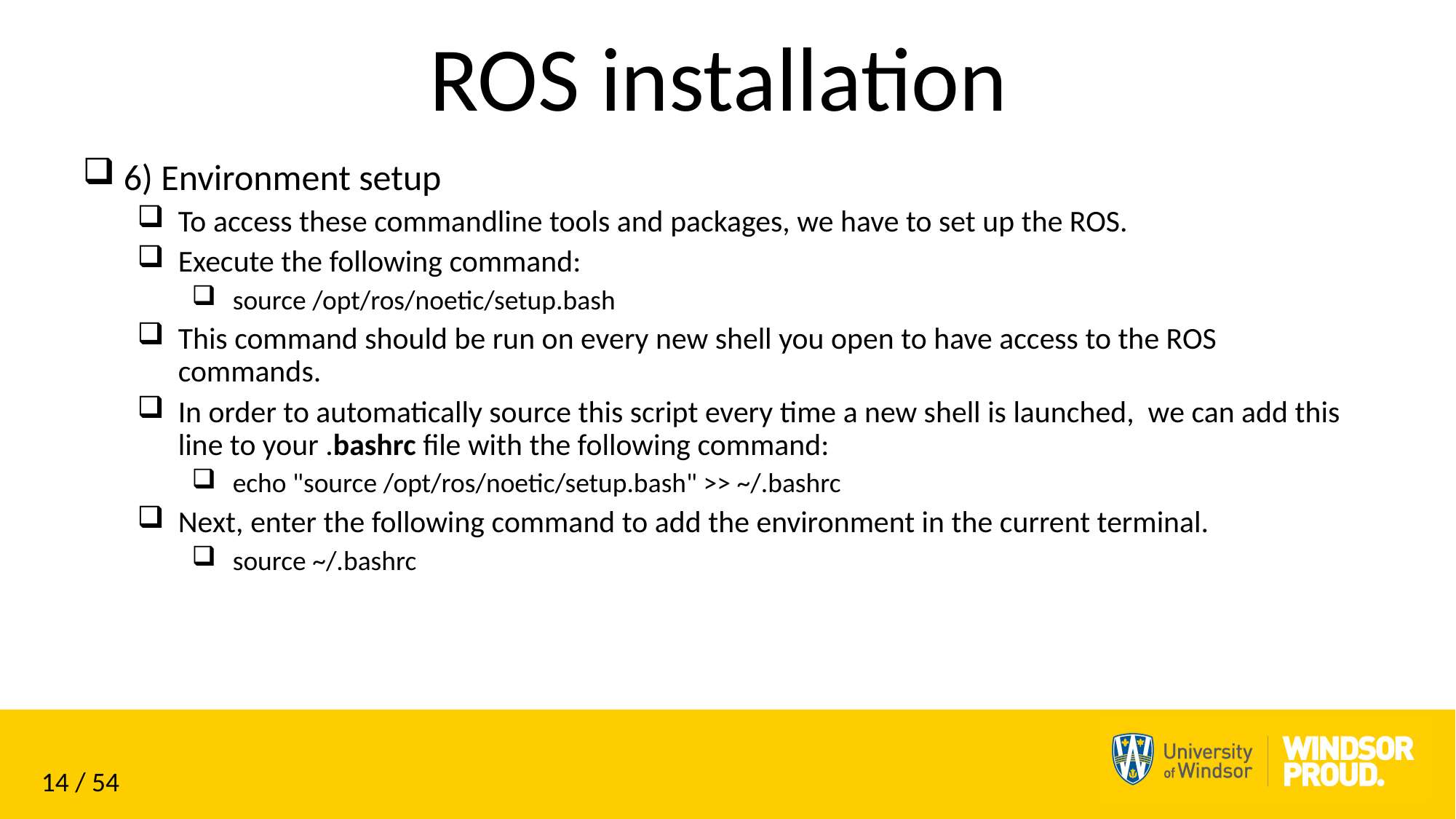

# ROS installation
6) Environment setup
To access these commandline tools and packages, we have to set up the ROS.
Execute the following command:
source /opt/ros/noetic/setup.bash
This command should be run on every new shell you open to have access to the ROS commands.
In order to automatically source this script every time a new shell is launched,  we can add this line to your .bashrc file with the following command:
echo "source /opt/ros/noetic/setup.bash" >> ~/.bashrc
Next, enter the following command to add the environment in the current terminal.
source ~/.bashrc
14